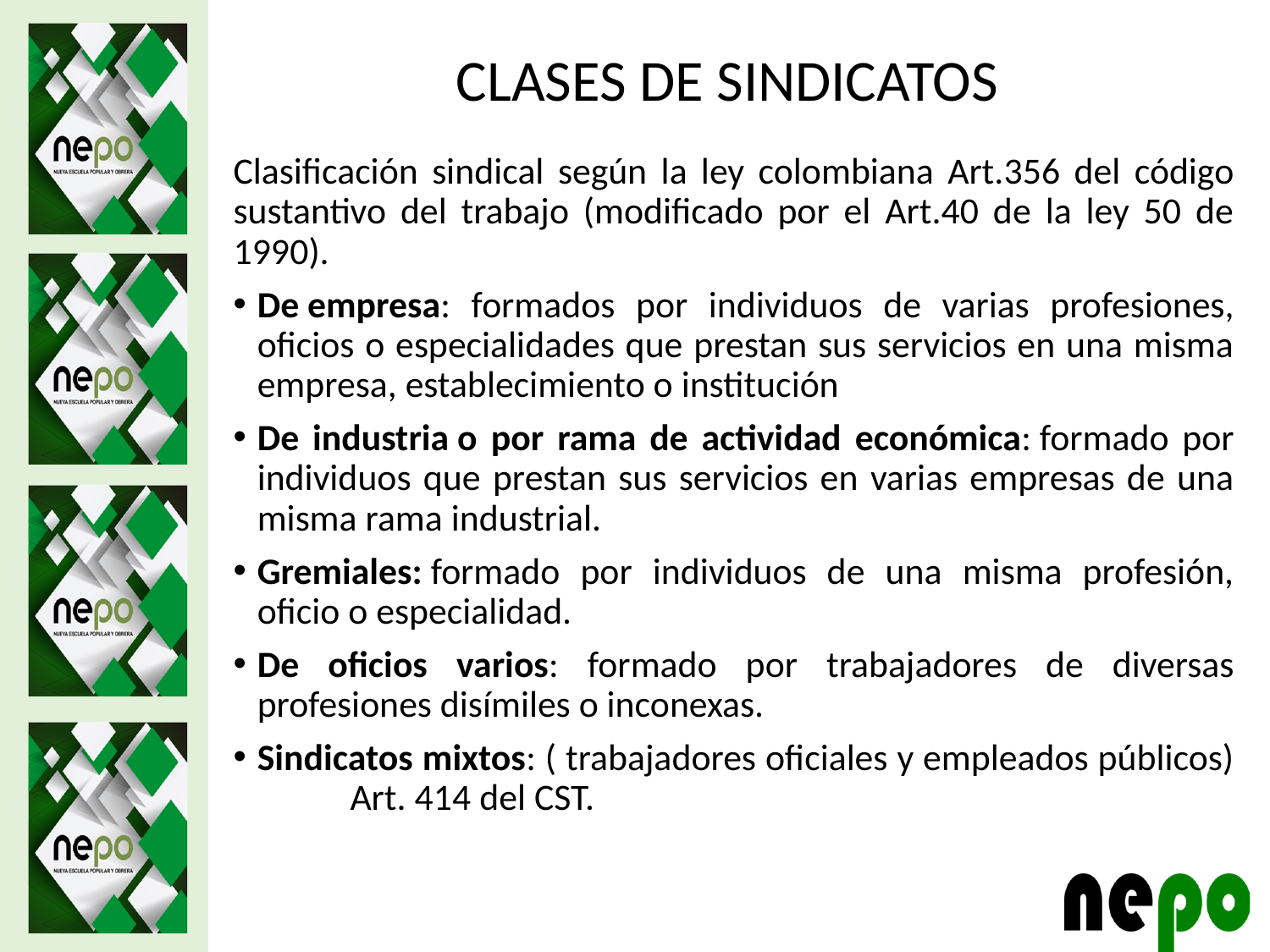

# CLASES DE SINDICATOS
Clasificación sindical según la ley colombiana Art.356 del código sustantivo del trabajo (modificado por el Art.40 de la ley 50 de 1990).
De empresa: formados por individuos de varias profesiones, oficios o especialidades que prestan sus servicios en una misma empresa, establecimiento o institución
De industria o por rama de actividad económica: formado por individuos que prestan sus servicios en varias empresas de una misma rama industrial.
Gremiales: formado por individuos de una misma profesión, oficio o especialidad.
De oficios varios: formado por trabajadores de diversas profesiones disímiles o inconexas.
Sindicatos mixtos: ( trabajadores oficiales y empleados públicos)            Art. 414 del CST.